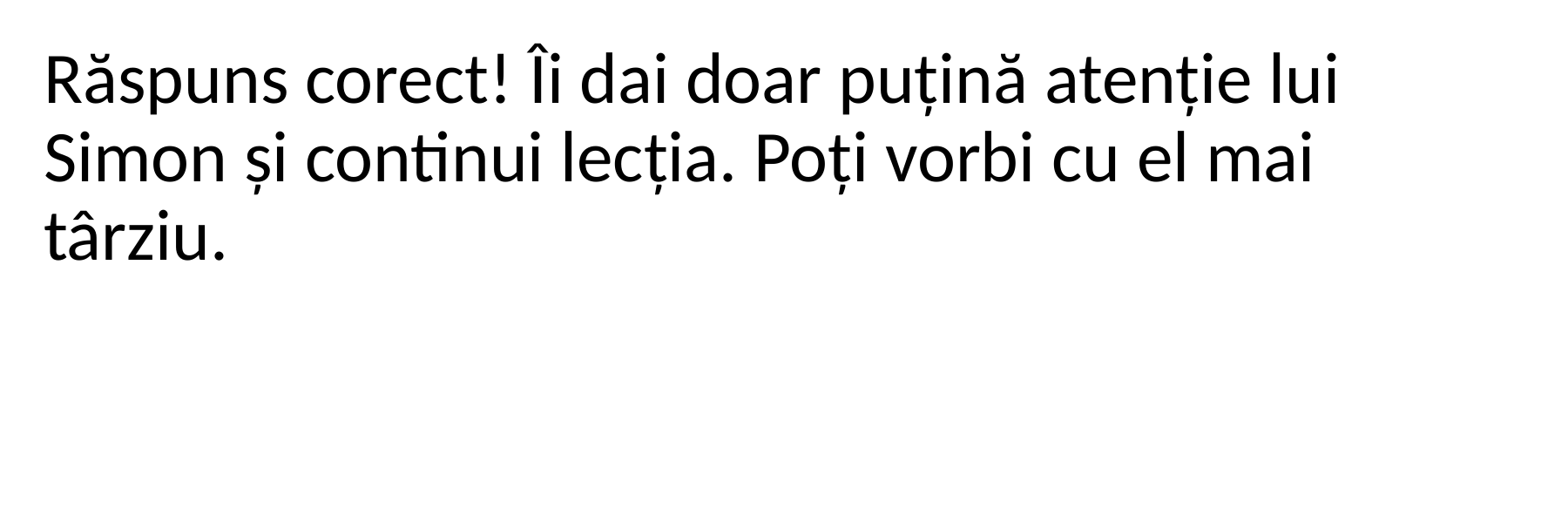

Răspuns corect! Îi dai doar puțină atenție lui Simon și continui lecția. Poți vorbi cu el mai târziu.